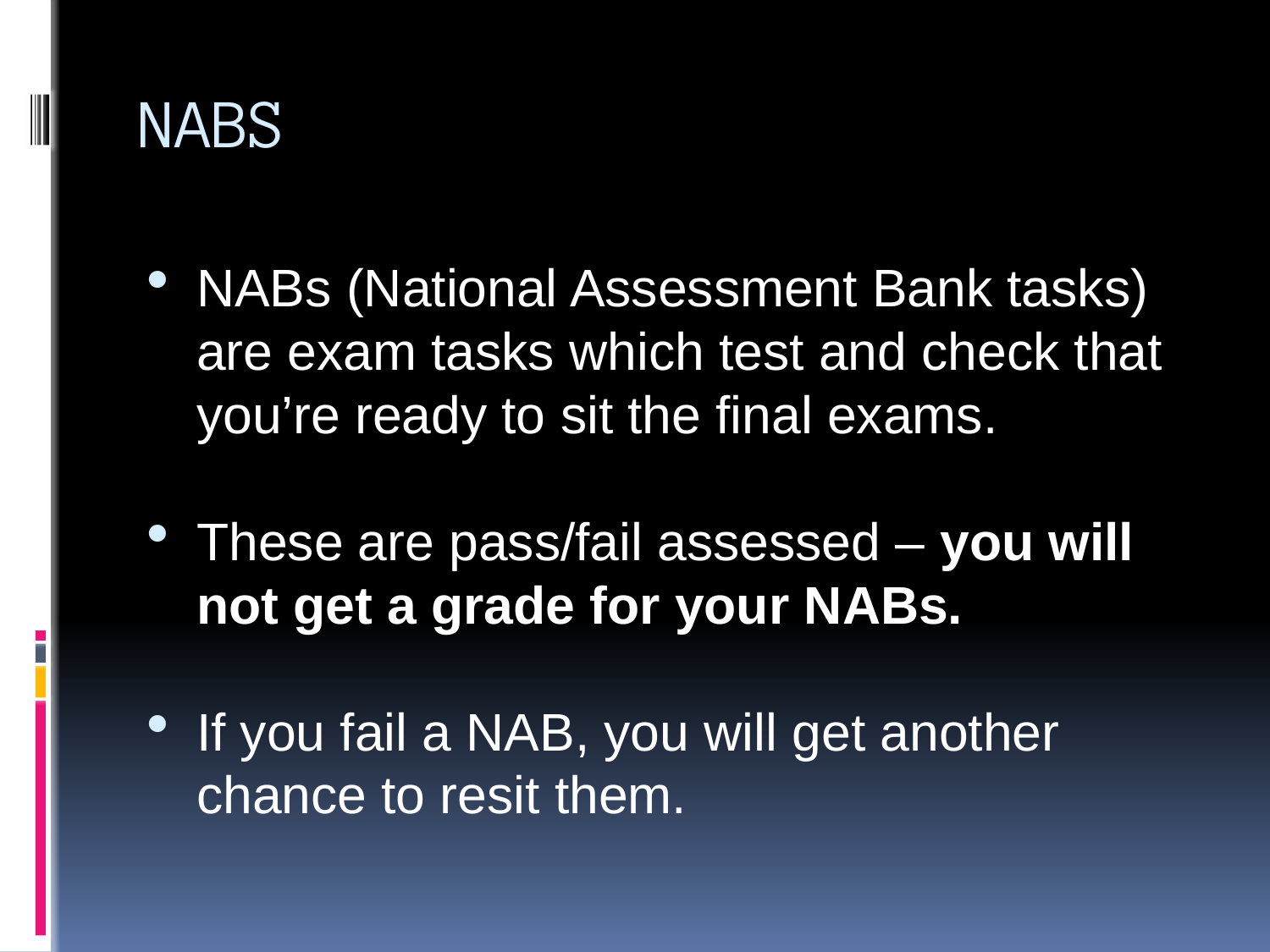

# NABS
NABs (National Assessment Bank tasks) are exam tasks which test and check that you’re ready to sit the final exams.

These are pass/fail assessed – you will not get a grade for your NABs.

If you fail a NAB, you will get another chance to resit them.